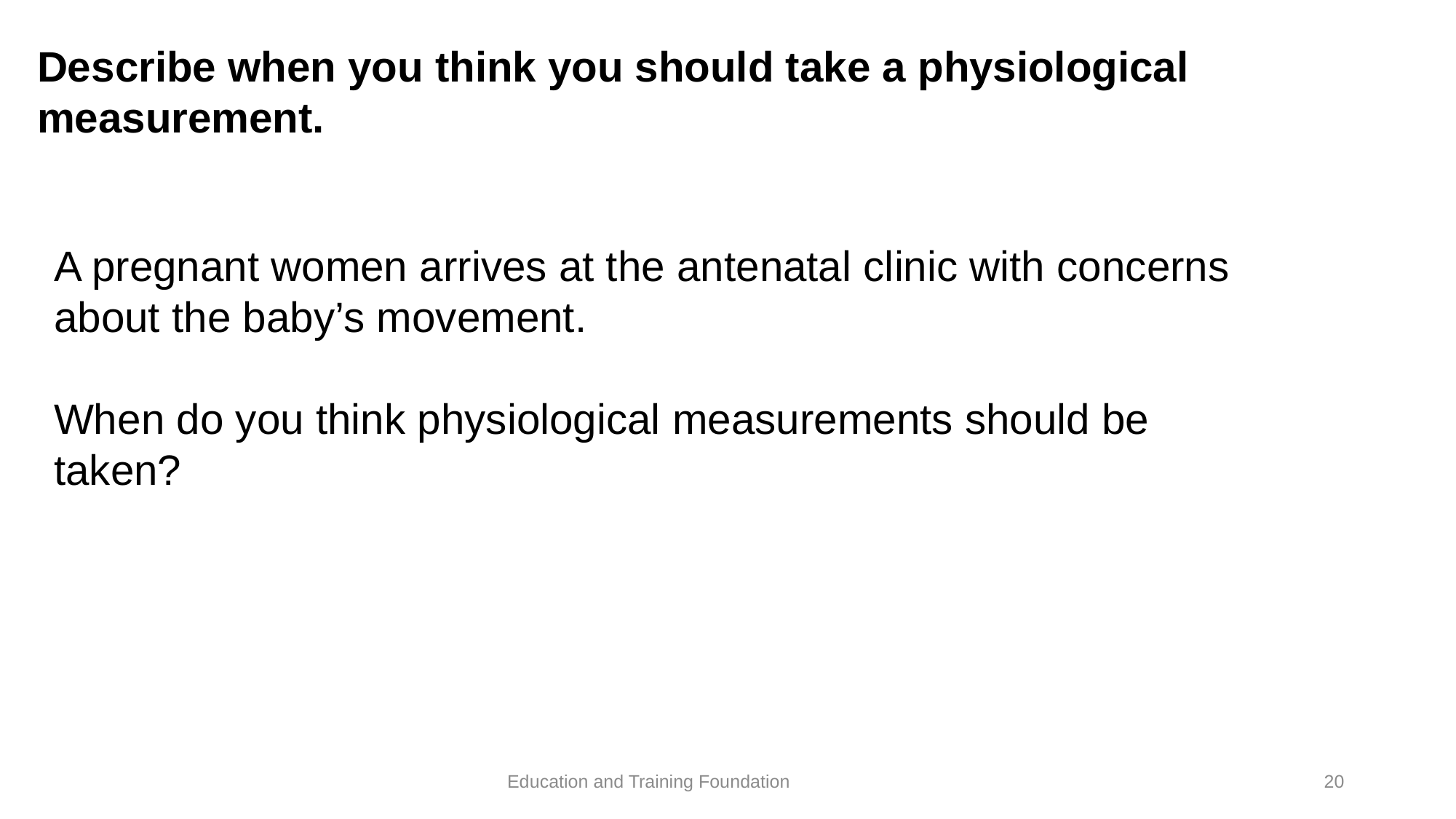

# Describe when you think you should take a physiological measurement.
A pregnant women arrives at the antenatal clinic with concerns about the baby’s movement.

When do you think physiological measurements should be taken?
20
Education and Training Foundation